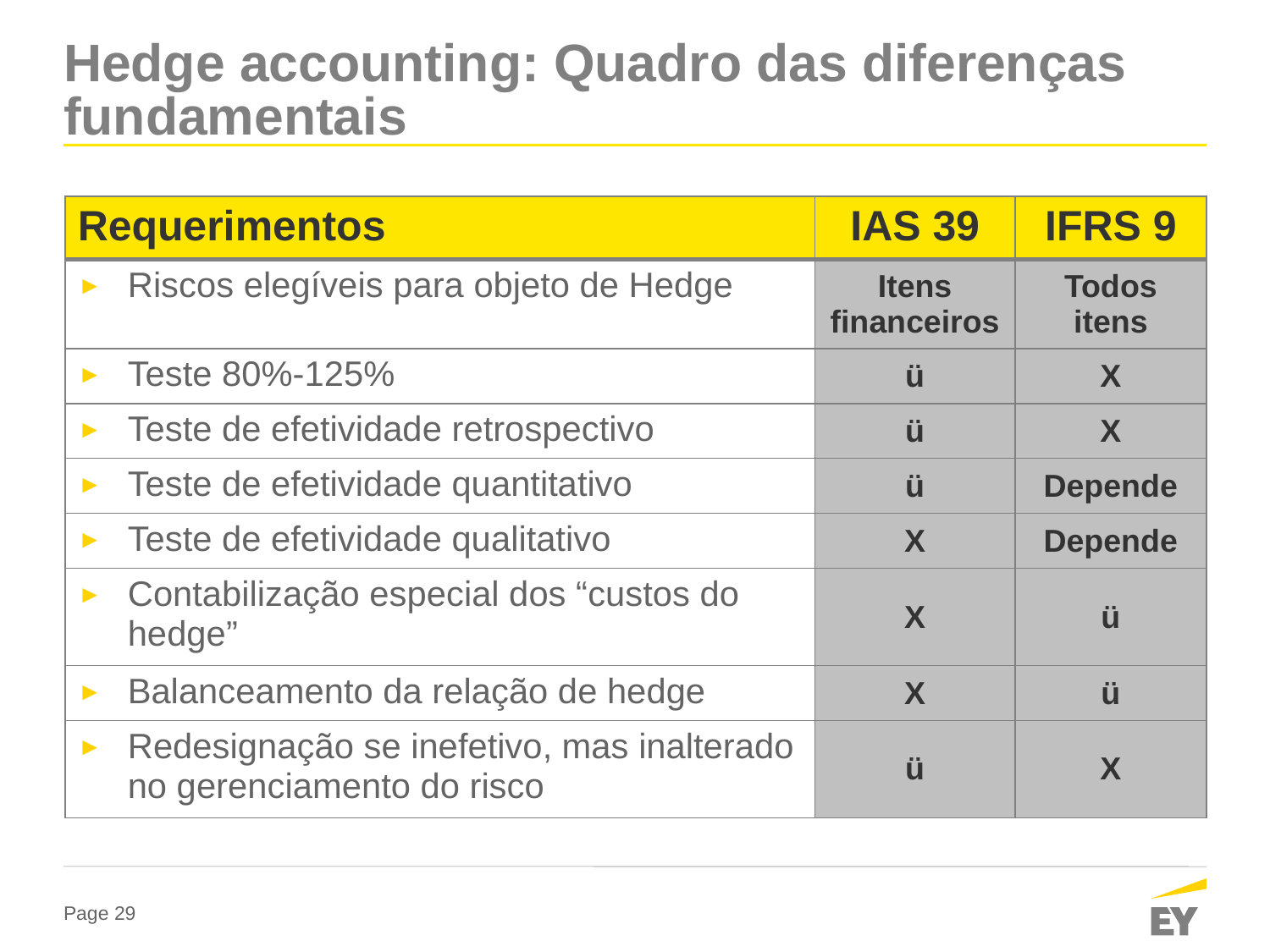

# Hedge accounting: Quadro das diferenças fundamentais
| Requerimentos | IAS 39 | IFRS 9 |
| --- | --- | --- |
| Riscos elegíveis para objeto de Hedge | Itens financeiros | Todos itens |
| Teste 80%-125% | ü | X |
| Teste de efetividade retrospectivo | ü | X |
| Teste de efetividade quantitativo | ü | Depende |
| Teste de efetividade qualitativo | X | Depende |
| Contabilização especial dos “custos do hedge” | X | ü |
| Balanceamento da relação de hedge | X | ü |
| Redesignação se inefetivo, mas inalterado no gerenciamento do risco | ü | X |